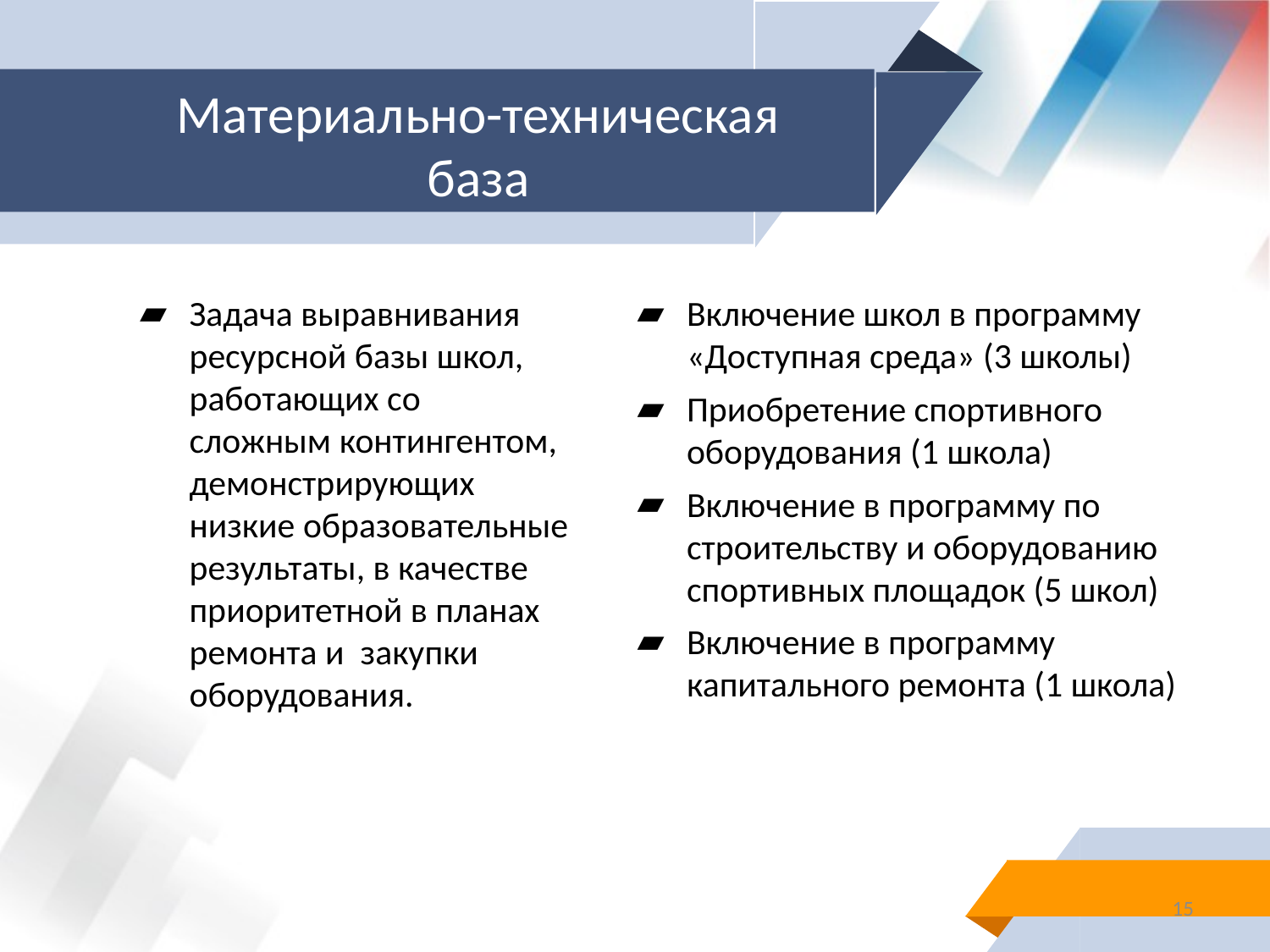

# Материально-техническая база
Задача выравнивания ресурсной базы школ, работающих со сложным контингентом, демонстрирующих низкие образовательные результаты, в качестве приоритетной в планах ремонта и  закупки оборудования.
Включение школ в программу «Доступная среда» (3 школы)
Приобретение спортивного оборудования (1 школа)
Включение в программу по строительству и оборудованию спортивных площадок (5 школ)
Включение в программу капитального ремонта (1 школа)
15